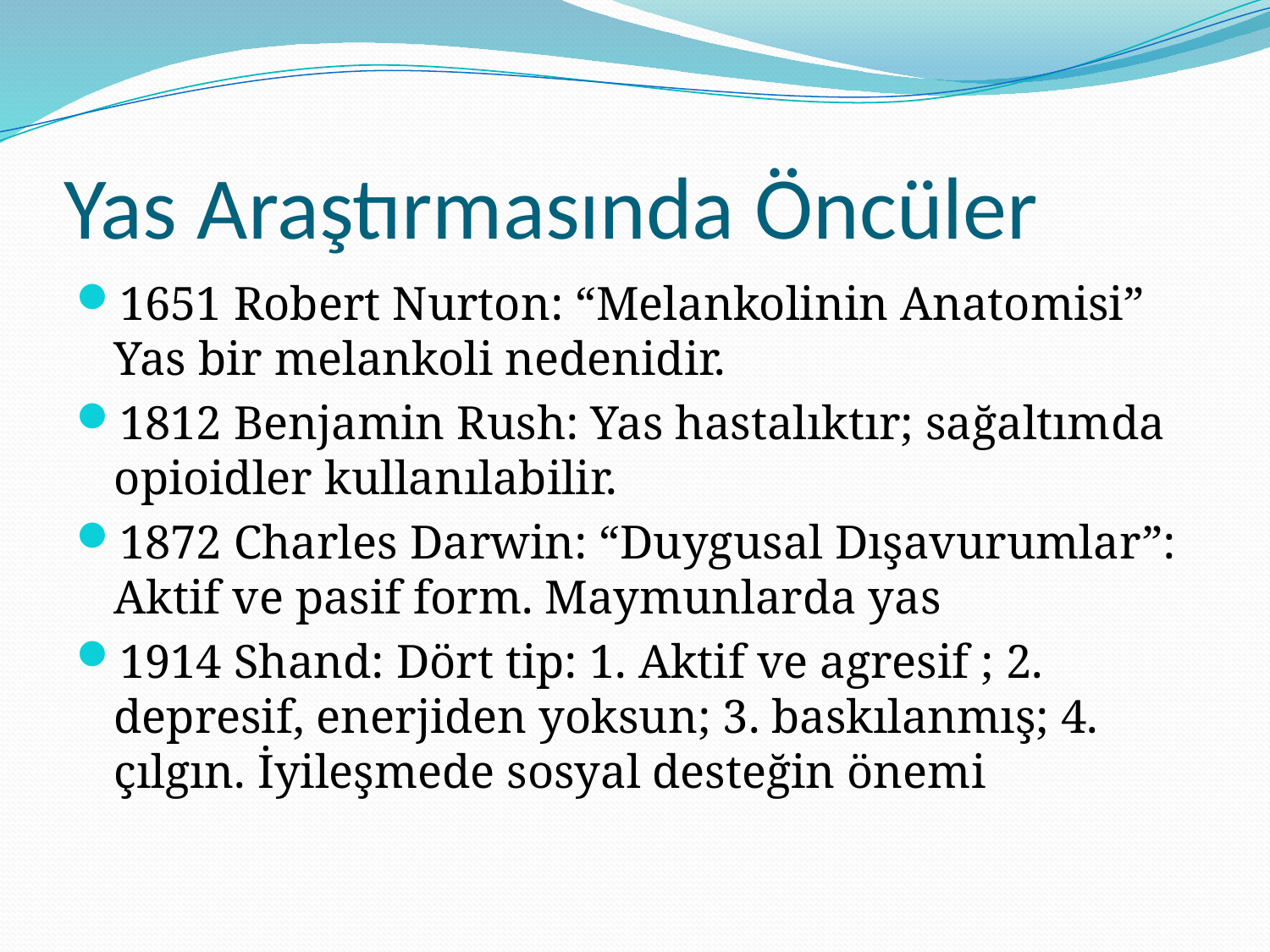

# Yas Araştırmasında Öncüler
1651 Robert Nurton: “Melankolinin Anatomisi” Yas bir melankoli nedenidir.
1812 Benjamin Rush: Yas hastalıktır; sağaltımda opioidler kullanılabilir.
1872 Charles Darwin: “Duygusal Dışavurumlar”: Aktif ve pasif form. Maymunlarda yas
1914 Shand: Dört tip: 1. Aktif ve agresif ; 2. depresif, enerjiden yoksun; 3. baskılanmış; 4. çılgın. İyileşmede sosyal desteğin önemi